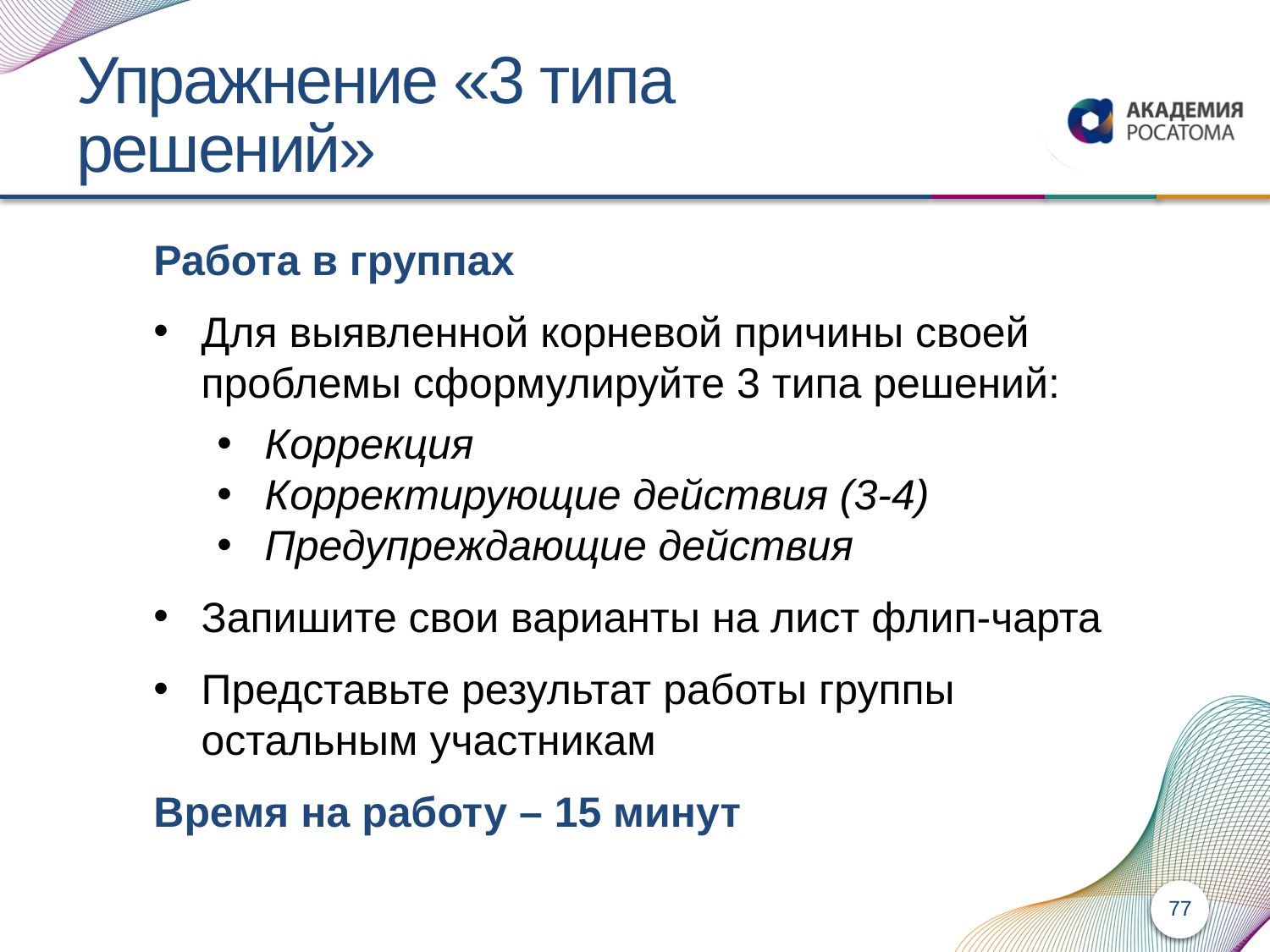

# Упражнение «3 типа решений»
Работа в группах
Для выявленной корневой причины своей проблемы сформулируйте 3 типа решений:
Коррекция
Корректирующие действия (3-4)
Предупреждающие действия
Запишите свои варианты на лист флип-чарта
Представьте результат работы группы остальным участникам
Время на работу – 15 минут
77